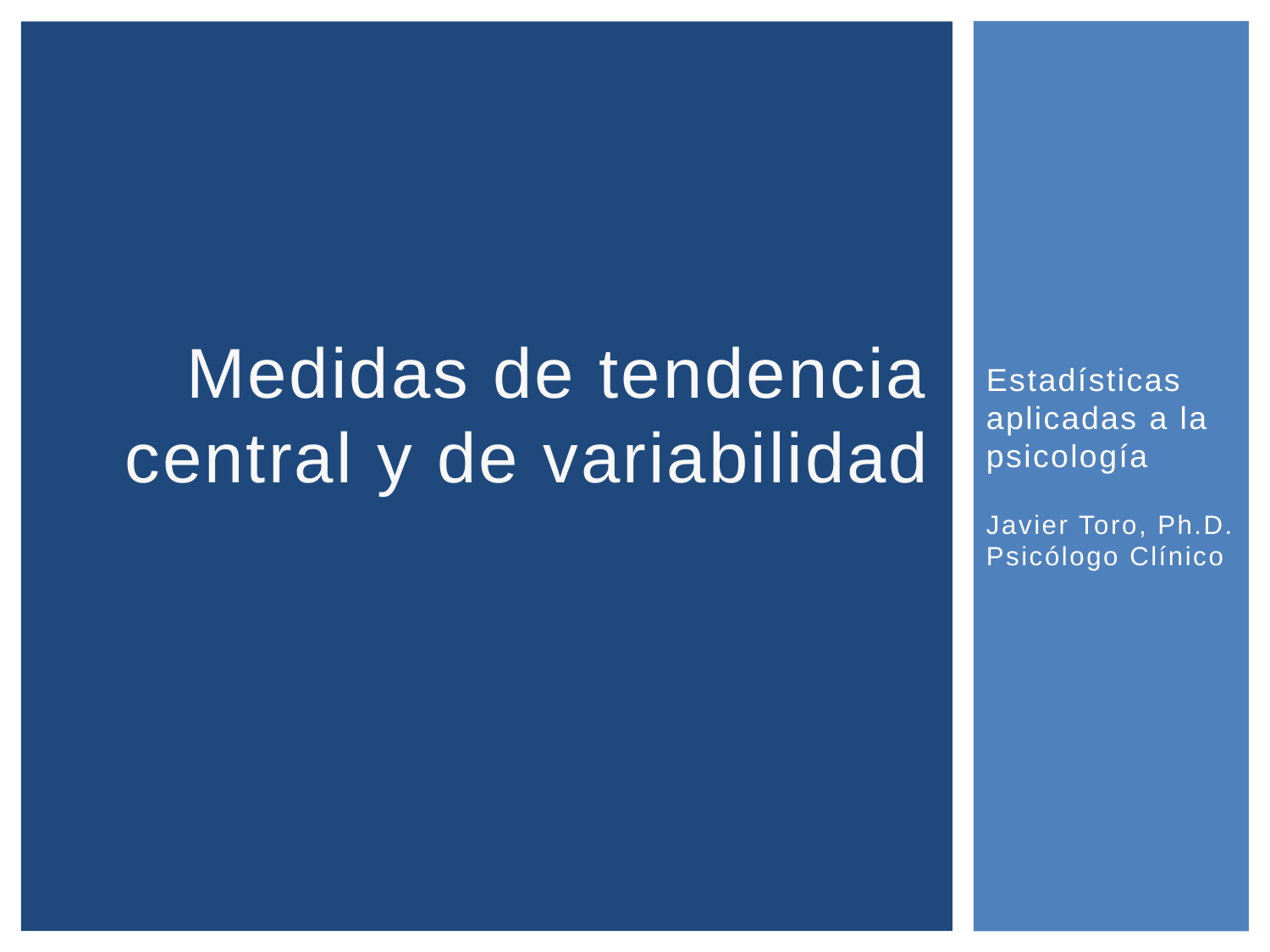

# Medidas de tendencia central y de variabilidad
Estadísticas aplicadas a la psicología

Javier Toro, Ph.D.
Psicólogo Clínico